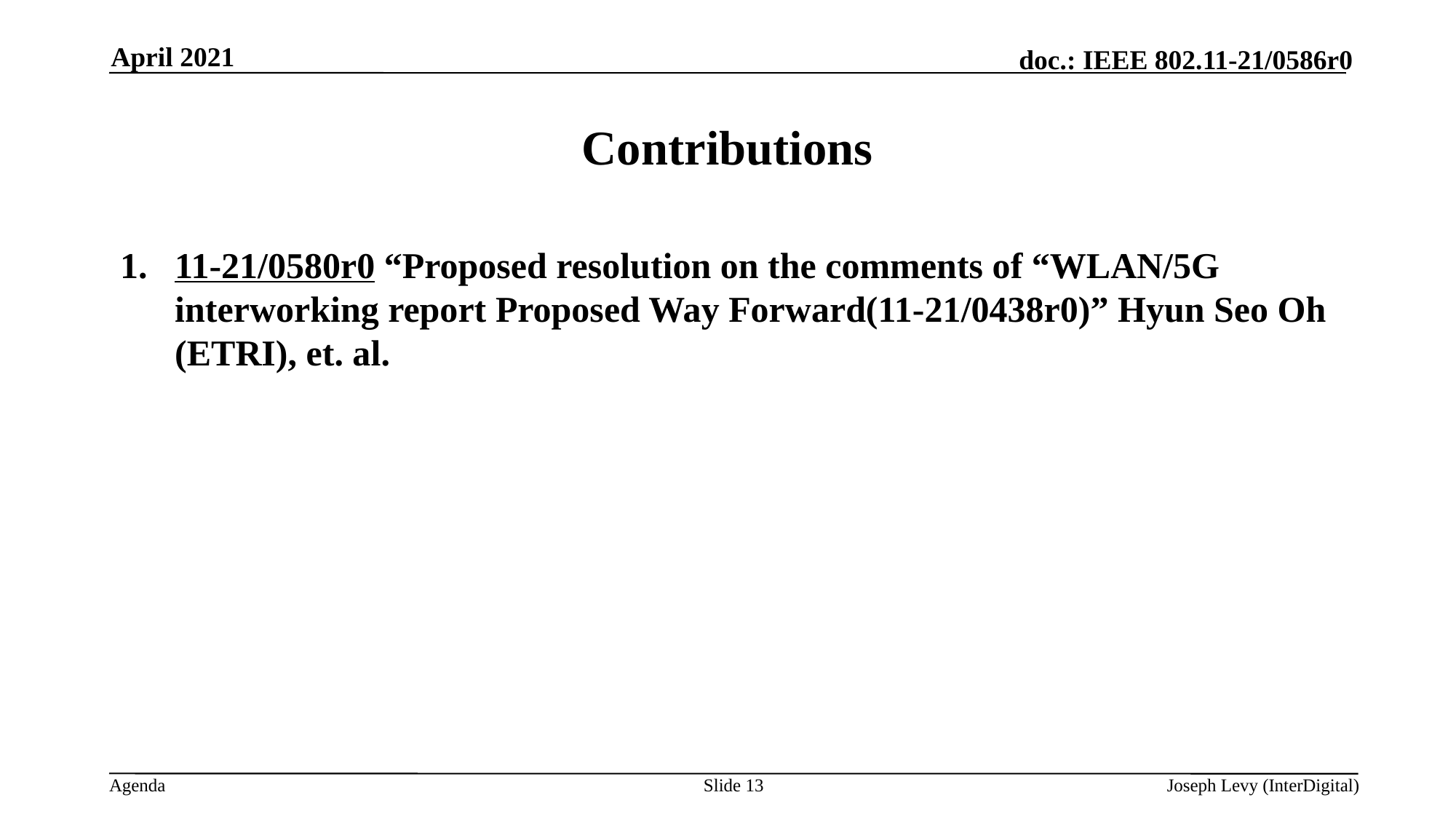

April 2021
# Contributions
11-21/0580r0 “Proposed resolution on the comments of “WLAN/5G interworking report Proposed Way Forward(11-21/0438r0)” Hyun Seo Oh (ETRI), et. al.

Slide 13
Joseph Levy (InterDigital)